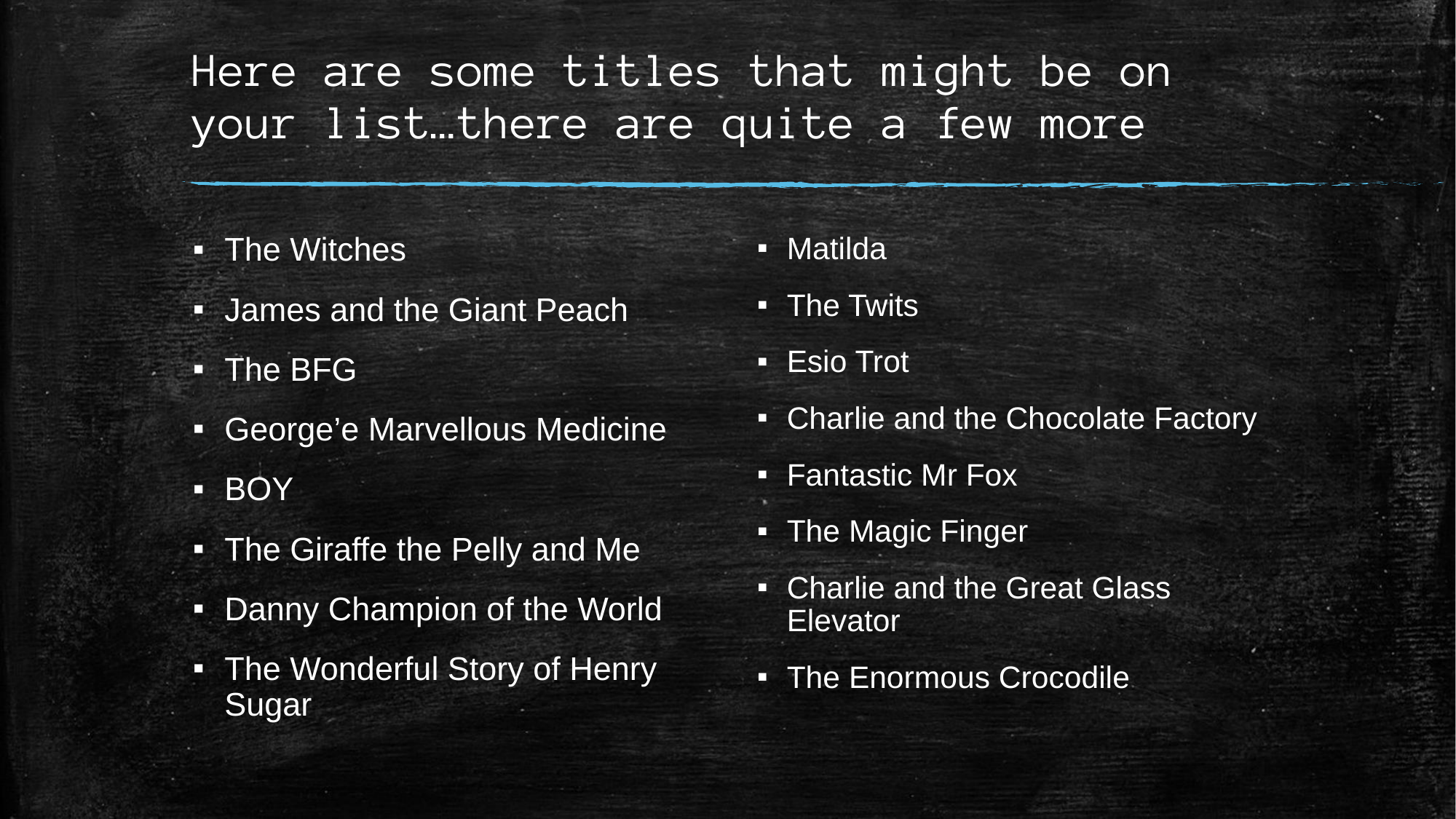

# Here are some titles that might be on your list…there are quite a few more
The Witches
James and the Giant Peach
The BFG
George’e Marvellous Medicine
BOY
The Giraffe the Pelly and Me
Danny Champion of the World
The Wonderful Story of Henry Sugar
Matilda
The Twits
Esio Trot
Charlie and the Chocolate Factory
Fantastic Mr Fox
The Magic Finger
Charlie and the Great Glass Elevator
The Enormous Crocodile